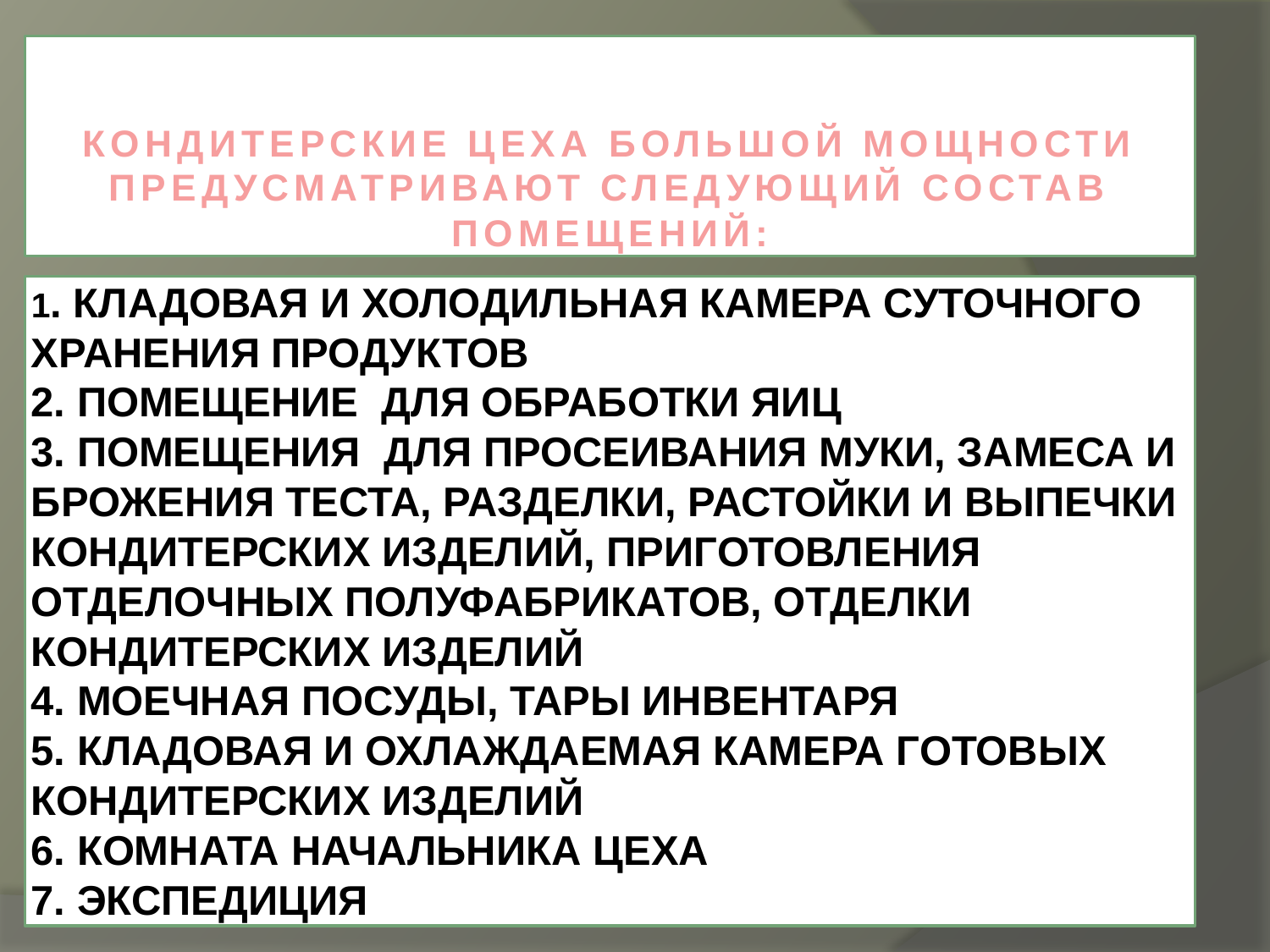

КОНДИТЕРСКИЕ ЦЕХА БОЛЬШОЙ МОЩНОСТИ ПРЕДУСМАТРИВАЮТ СЛЕДУЮЩИЙ СОСТАВ ПОМЕЩЕНИЙ:

# 1. КЛАДОВАЯ И ХОЛОДИЛЬНАЯ КАМЕРА СУТОЧНОГО     ХРАНЕНИЯ ПРОДУКТОВ 2. ПОМЕЩЕНИЕ  ДЛЯ ОБРАБОТКИ ЯИЦ 3. ПОМЕЩЕНИЯ  ДЛЯ ПРОСЕИВАНИЯ МУКИ, ЗАМЕСА И БРОЖЕНИЯ ТЕСТА, РАЗДЕЛКИ, РАСТОЙКИ И ВЫПЕЧКИ КОНДИТЕРСКИХ ИЗДЕЛИЙ, ПРИГОТОВЛЕНИЯ ОТДЕЛОЧНЫХ ПОЛУФАБРИКАТОВ, ОТДЕЛКИ КОНДИТЕРСКИХ ИЗДЕЛИЙ 4. МОЕЧНАЯ ПОСУДЫ, ТАРЫ ИНВЕНТАРЯ 5. КЛАДОВАЯ И ОХЛАЖДАЕМАЯ КАМЕРА ГОТОВЫХ КОНДИТЕРСКИХ ИЗДЕЛИЙ 6. КОМНАТА НАЧАЛЬНИКА ЦЕХА 7. ЭКСПЕДИЦИЯ